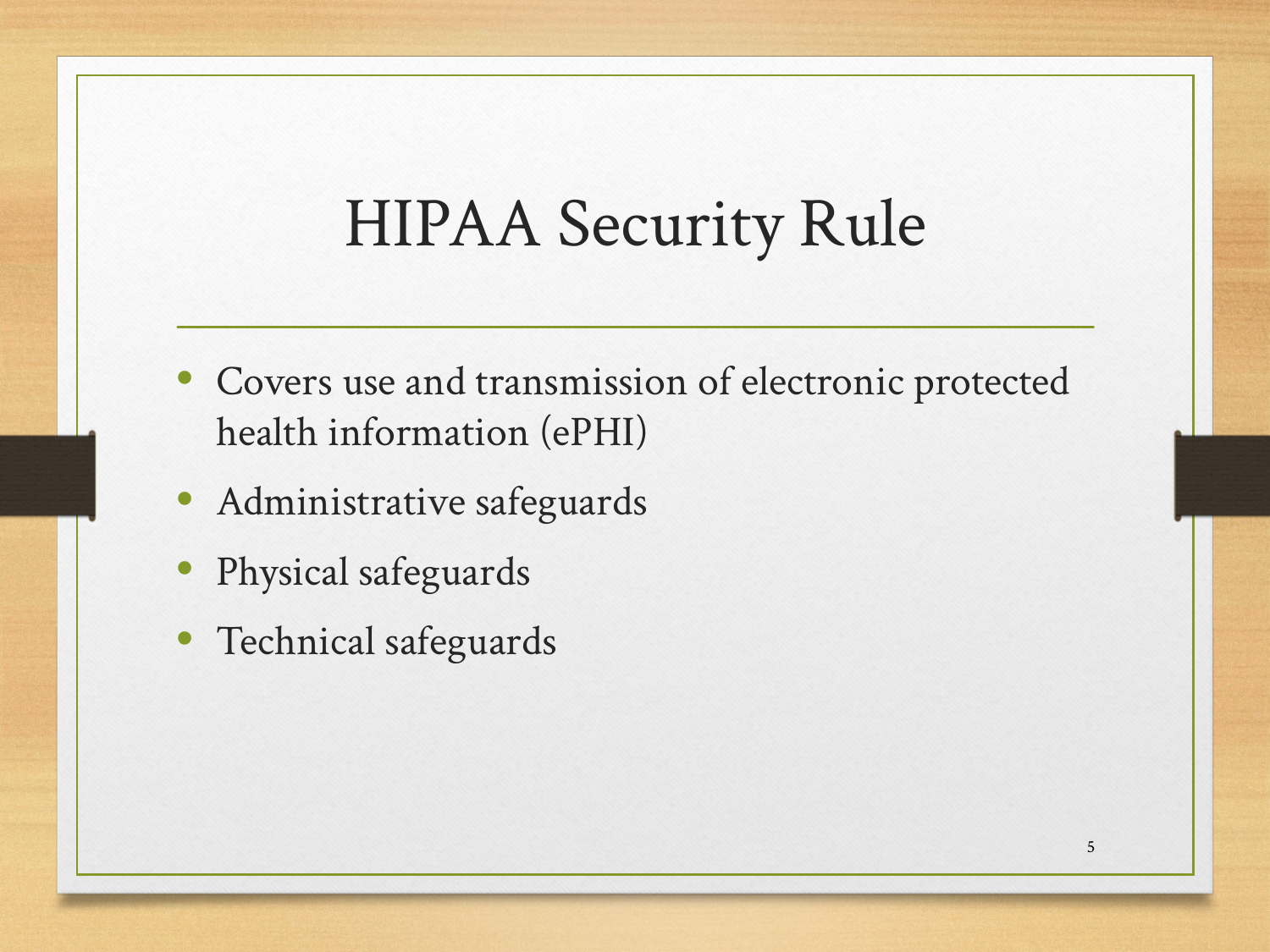

# HIPAA Security Rule
Covers use and transmission of electronic protected health information (ePHI)
Administrative safeguards
Physical safeguards
Technical safeguards
 5